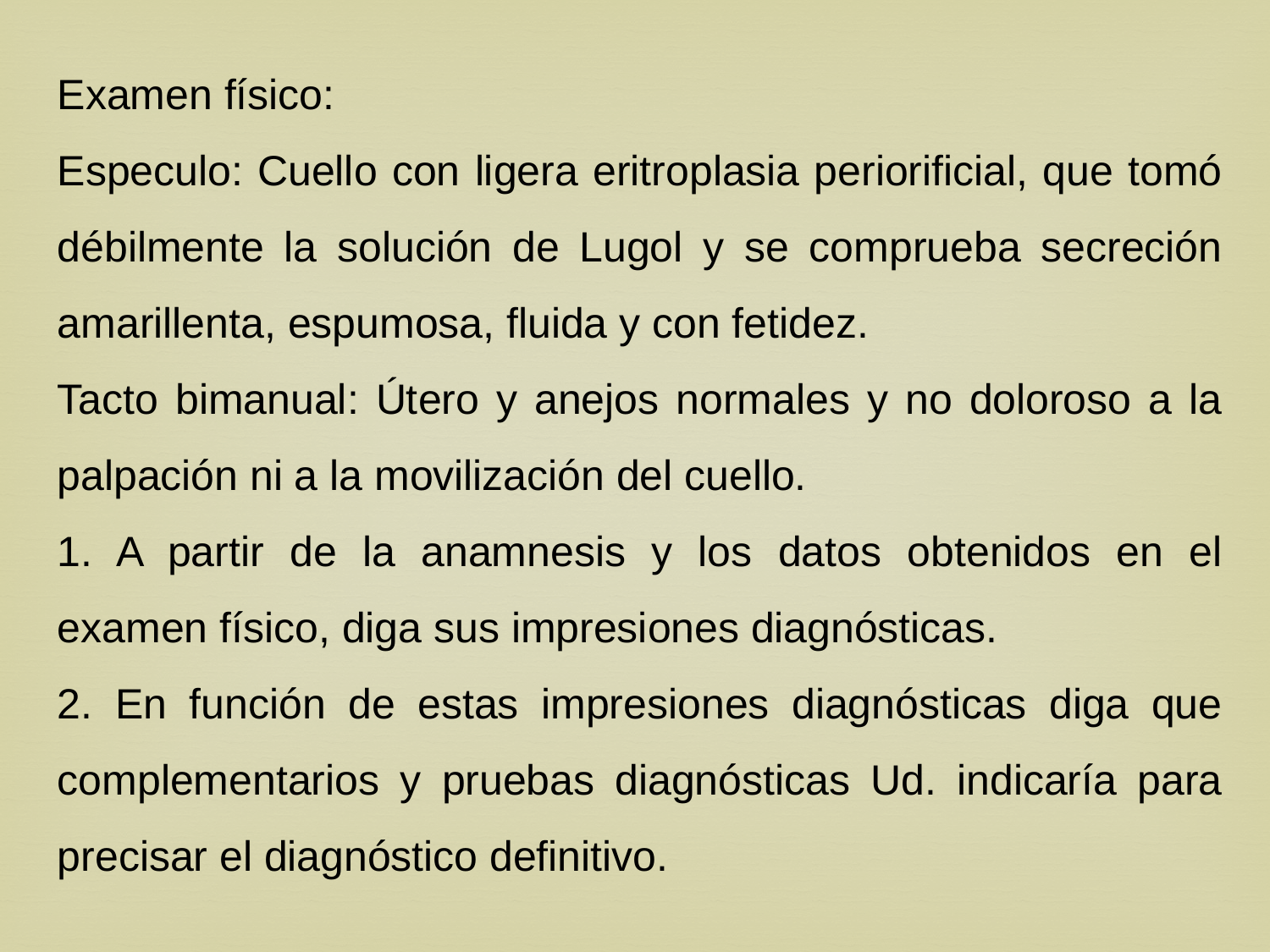

Examen físico:
Especulo: Cuello con ligera eritroplasia periorificial, que tomó débilmente la solución de Lugol y se comprueba secreción amarillenta, espumosa, fluida y con fetidez.
Tacto bimanual: Útero y anejos normales y no doloroso a la palpación ni a la movilización del cuello.
1. A partir de la anamnesis y los datos obtenidos en el examen físico, diga sus impresiones diagnósticas.
2. En función de estas impresiones diagnósticas diga que complementarios y pruebas diagnósticas Ud. indicaría para precisar el diagnóstico definitivo.